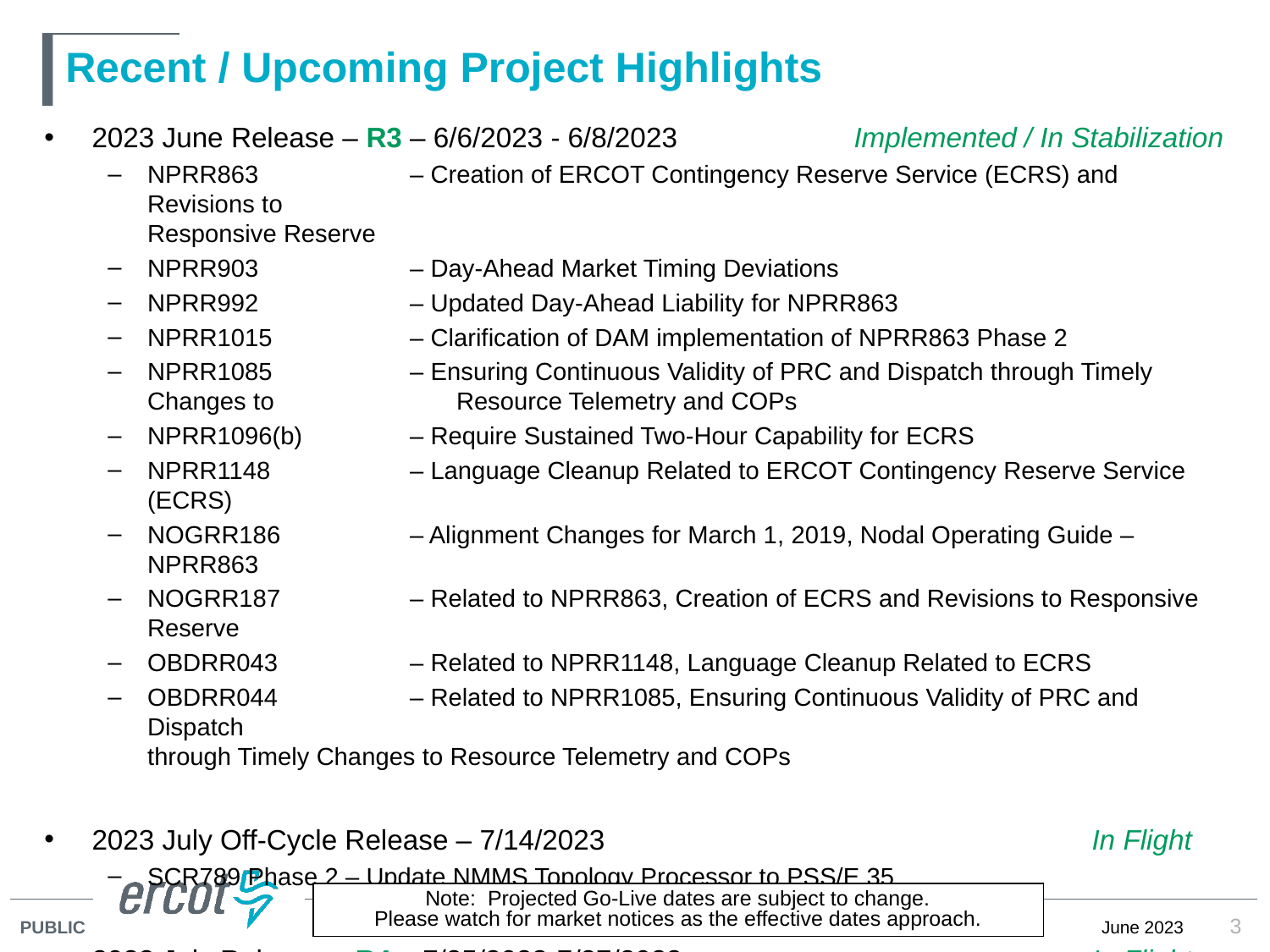

# Recent / Upcoming Project Highlights
2023 June Release – R3 – 6/6/2023 - 6/8/2023	Implemented / In Stabilization
NPRR863	– Creation of ERCOT Contingency Reserve Service (ECRS) and Revisions to 			Responsive Reserve
NPRR903	– Day-Ahead Market Timing Deviations
NPRR992	– Updated Day-Ahead Liability for NPRR863
NPRR1015	– Clarification of DAM implementation of NPRR863 Phase 2
NPRR1085	– Ensuring Continuous Validity of PRC and Dispatch through Timely Changes to 		Resource Telemetry and COPs
NPRR1096(b)	– Require Sustained Two-Hour Capability for ECRS
NPRR1148	– Language Cleanup Related to ERCOT Contingency Reserve Service (ECRS)
NOGRR186	– Alignment Changes for March 1, 2019, Nodal Operating Guide – NPRR863
NOGRR187	– Related to NPRR863, Creation of ECRS and Revisions to Responsive Reserve
OBDRR043	– Related to NPRR1148, Language Cleanup Related to ECRS
OBDRR044	– Related to NPRR1085, Ensuring Continuous Validity of PRC and Dispatch 			through Timely Changes to Resource Telemetry and COPs

2023 July Off-Cycle Release – 7/14/2023	In Flight
SCR789 Phase 2 – Update NMMS Topology Processor to PSS/E 35

2023 July Release – R4 – 7/25/2023-7/27/2023	In Flight
Securitization Phase 2A – Maine  Invoice and Credit Exposure
Note:  Projected Go-Live dates are subject to change.
Please watch for market notices as the effective dates approach.
3